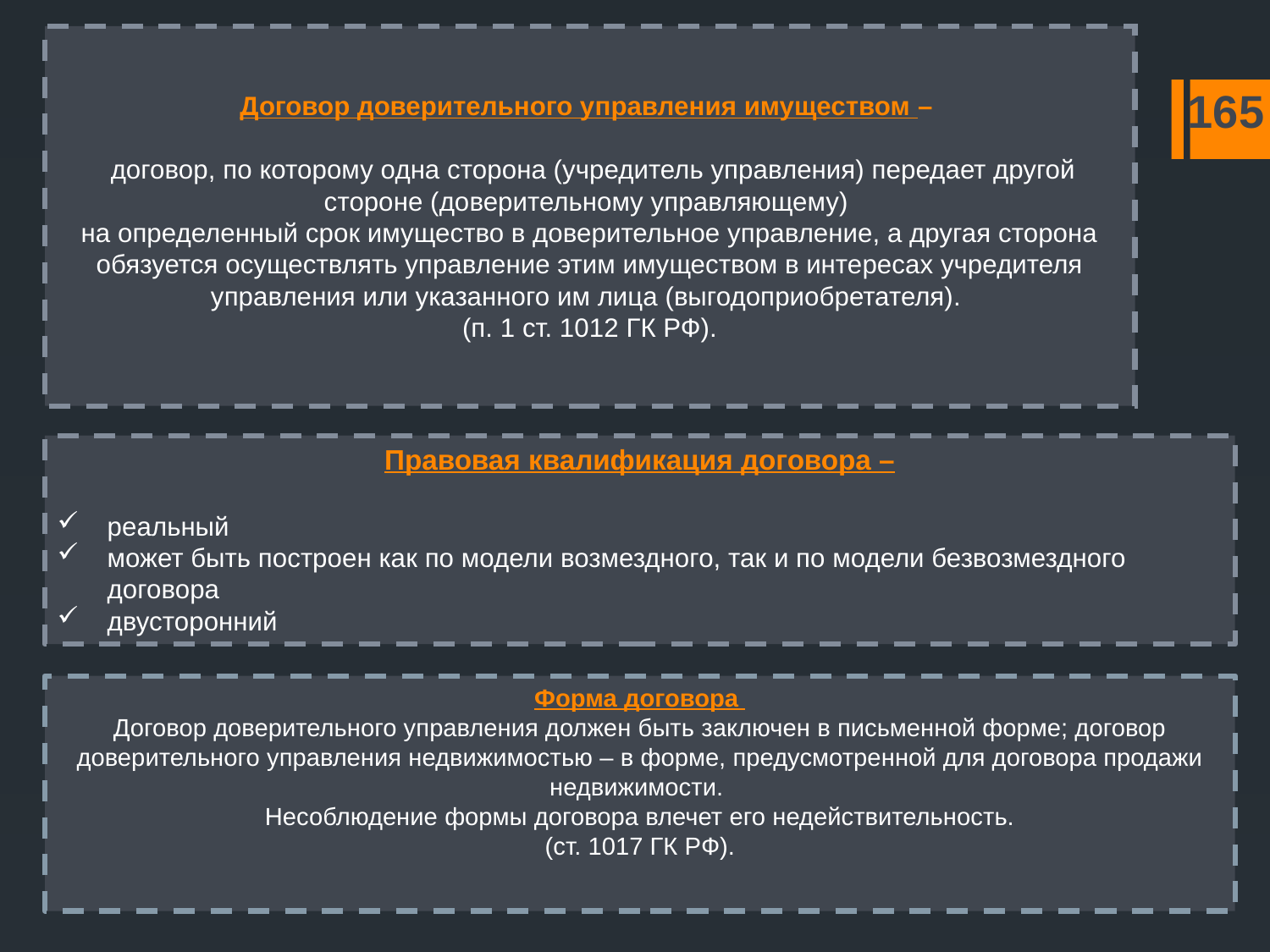

Договор доверительного управления имуществом –

 договор, по которому одна сторона (учредитель управления) передает другой стороне (доверительному управляющему)
на определенный срок имущество в доверительное управление, а другая сторона обязуется осуществлять управление этим имуществом в интересах учредителя управления или указанного им лица (выгодоприобретателя).
(п. 1 ст. 1012 ГК РФ).

165
Правовая квалификация договора –

реальный
может быть построен как по модели возмездного, так и по модели безвозмездного договора
двусторонний
Форма договора
Договор доверительного управления должен быть заключен в письменной форме; договор доверительного управления недвижимостью – в форме, предусмотренной для договора продажи недвижимости.
Несоблюдение формы договора влечет его недействительность.
(ст. 1017 ГК РФ).